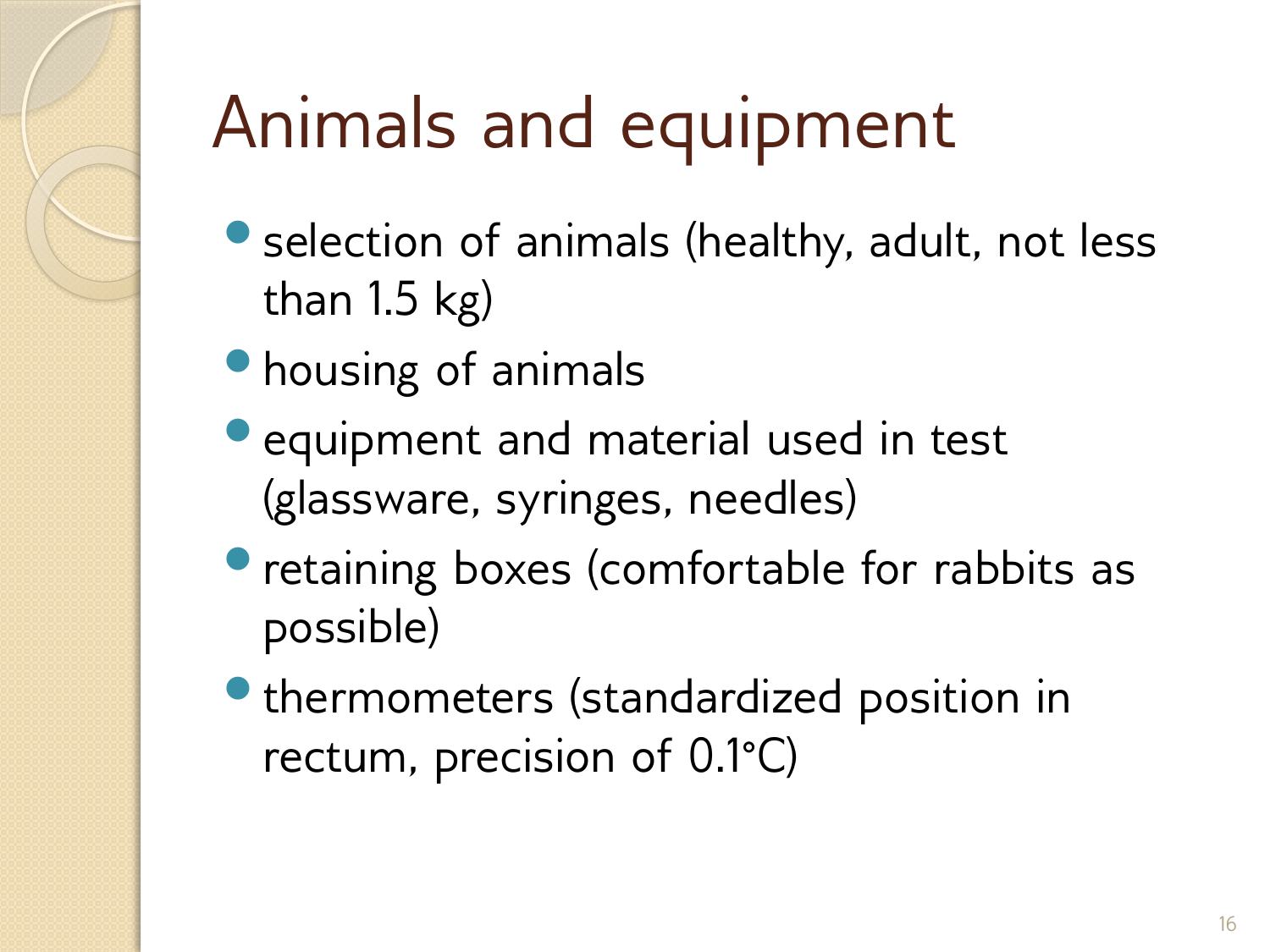

# Animals and equipment
selection of animals (healthy, adult, not less than 1.5 kg)
housing of animals
equipment and material used in test (glassware, syringes, needles)
retaining boxes (comfortable for rabbits as possible)
thermometers (standardized position in rectum, precision of 0.1°C)
16